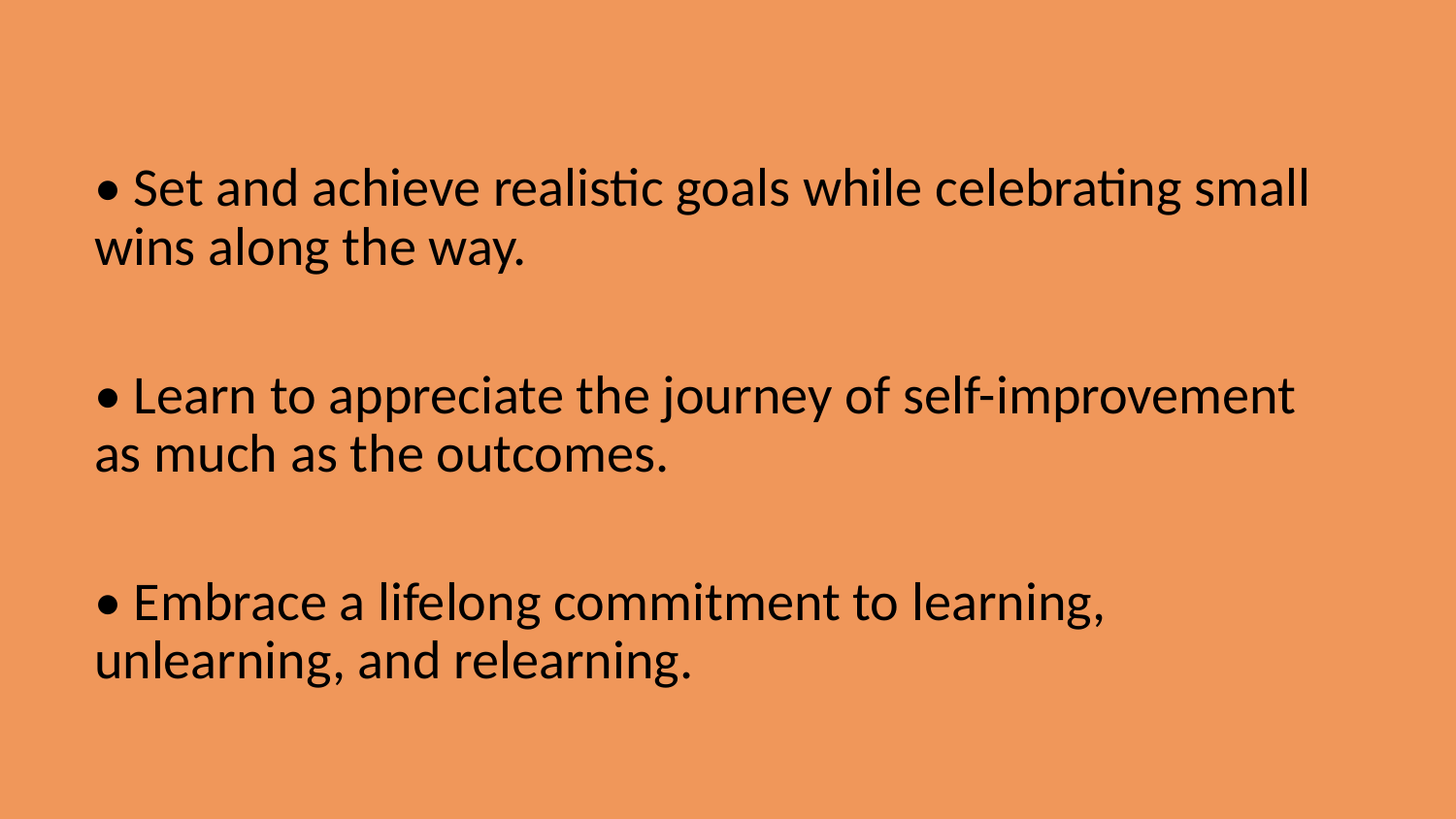

• Set and achieve realistic goals while celebrating small wins along the way.

• Learn to appreciate the journey of self-improvement as much as the outcomes.

• Embrace a lifelong commitment to learning, unlearning, and relearning.